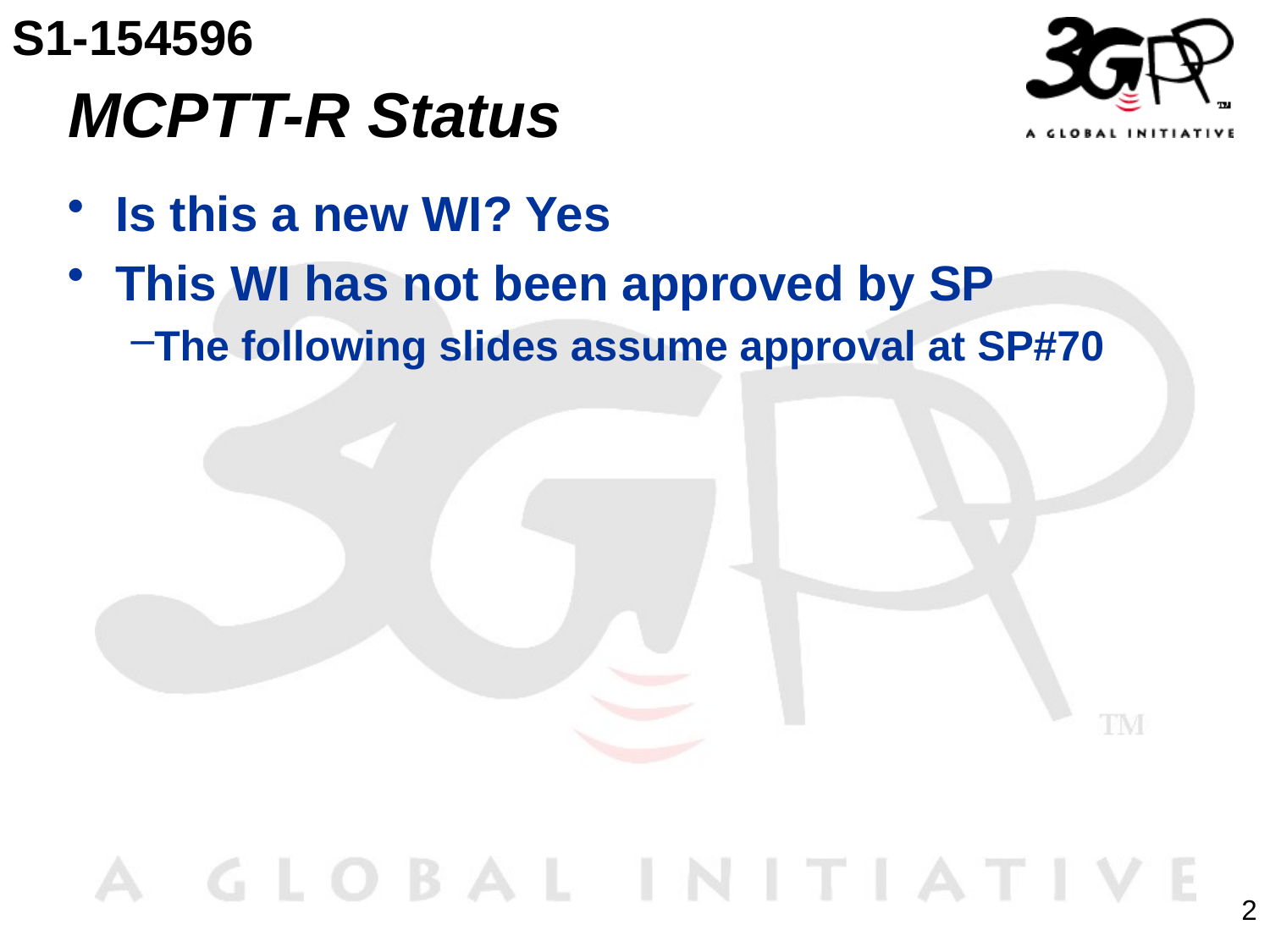

S1-154596
# MCPTT-R Status
Is this a new WI? Yes
This WI has not been approved by SP
The following slides assume approval at SP#70
2